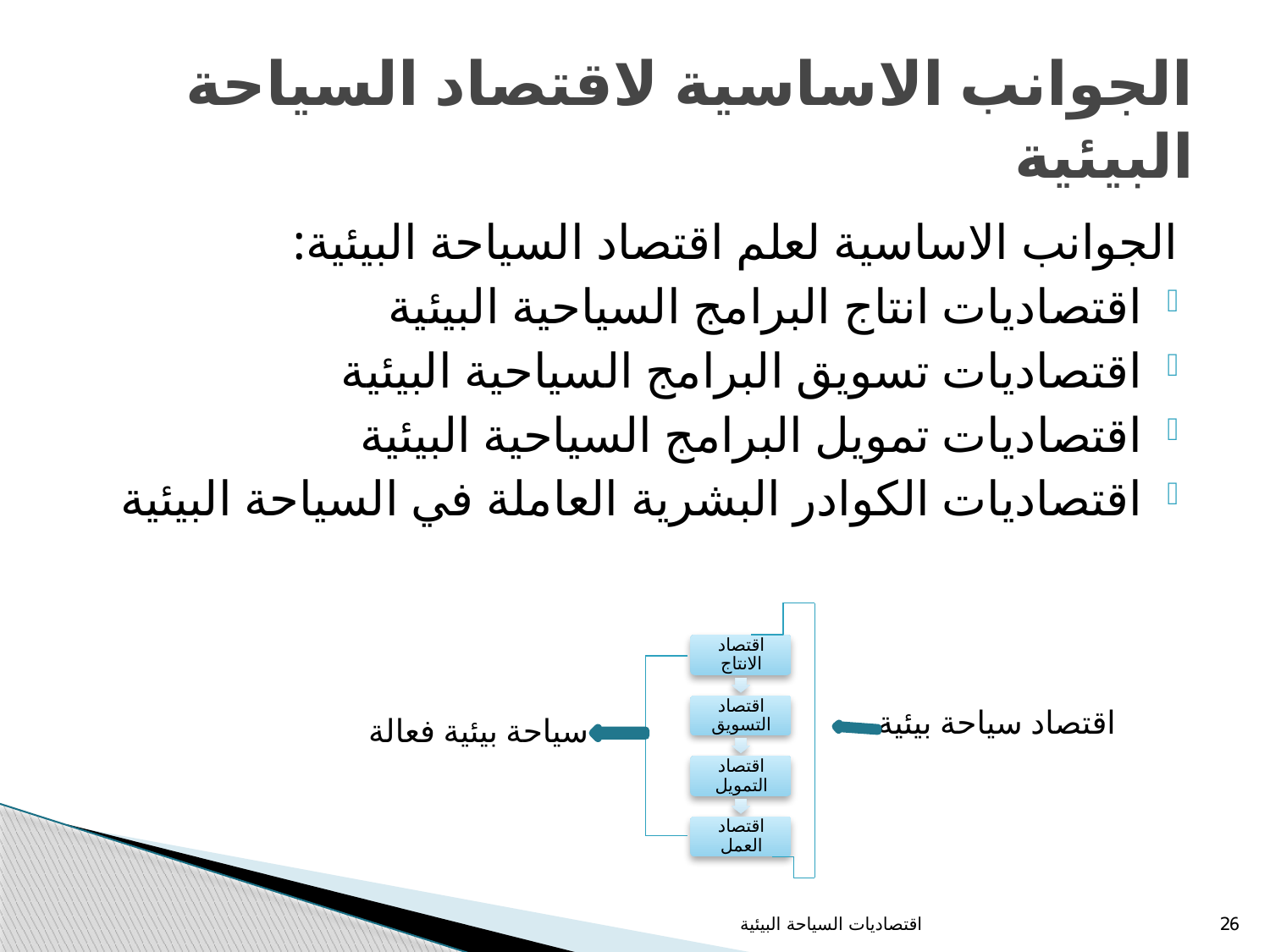

# الجوانب الاساسية لاقتصاد السياحة البيئية
الجوانب الاساسية لعلم اقتصاد السياحة البيئية:
اقتصاديات انتاج البرامج السياحية البيئية
اقتصاديات تسويق البرامج السياحية البيئية
اقتصاديات تمويل البرامج السياحية البيئية
اقتصاديات الكوادر البشرية العاملة في السياحة البيئية
اقتصاد الانتاج

اقتصاد التسويق

اقتصاد التمويل

اقتصاد العمل
اقتصاد سياحة بيئية
سياحة بيئية فعالة

اقتصاديات السياحة البيئية
26